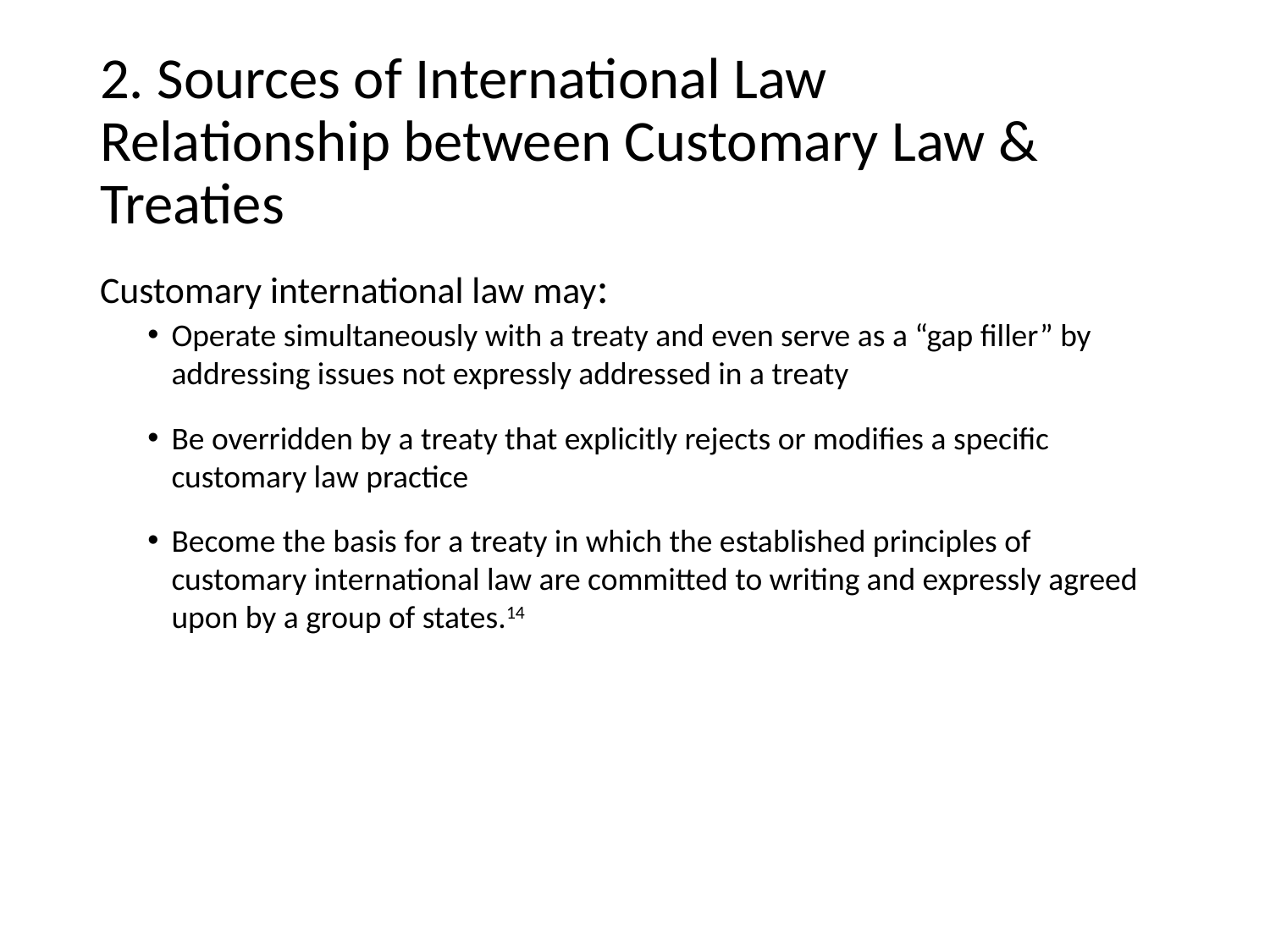

# 2. Sources of International Law Relationship between Customary Law & Treaties
Customary international law may:

Operate simultaneously with a treaty and even serve as a “gap filler” by addressing issues not expressly addressed in a treaty

Be overridden by a treaty that explicitly rejects or modifies a specific customary law practice

Become the basis for a treaty in which the established principles of customary international law are committed to writing and expressly agreed upon by a group of states.14

15. Restatement (Third) of Foreign Relations Law  § 102 cmt. i (Am. Law Inst. 1987).